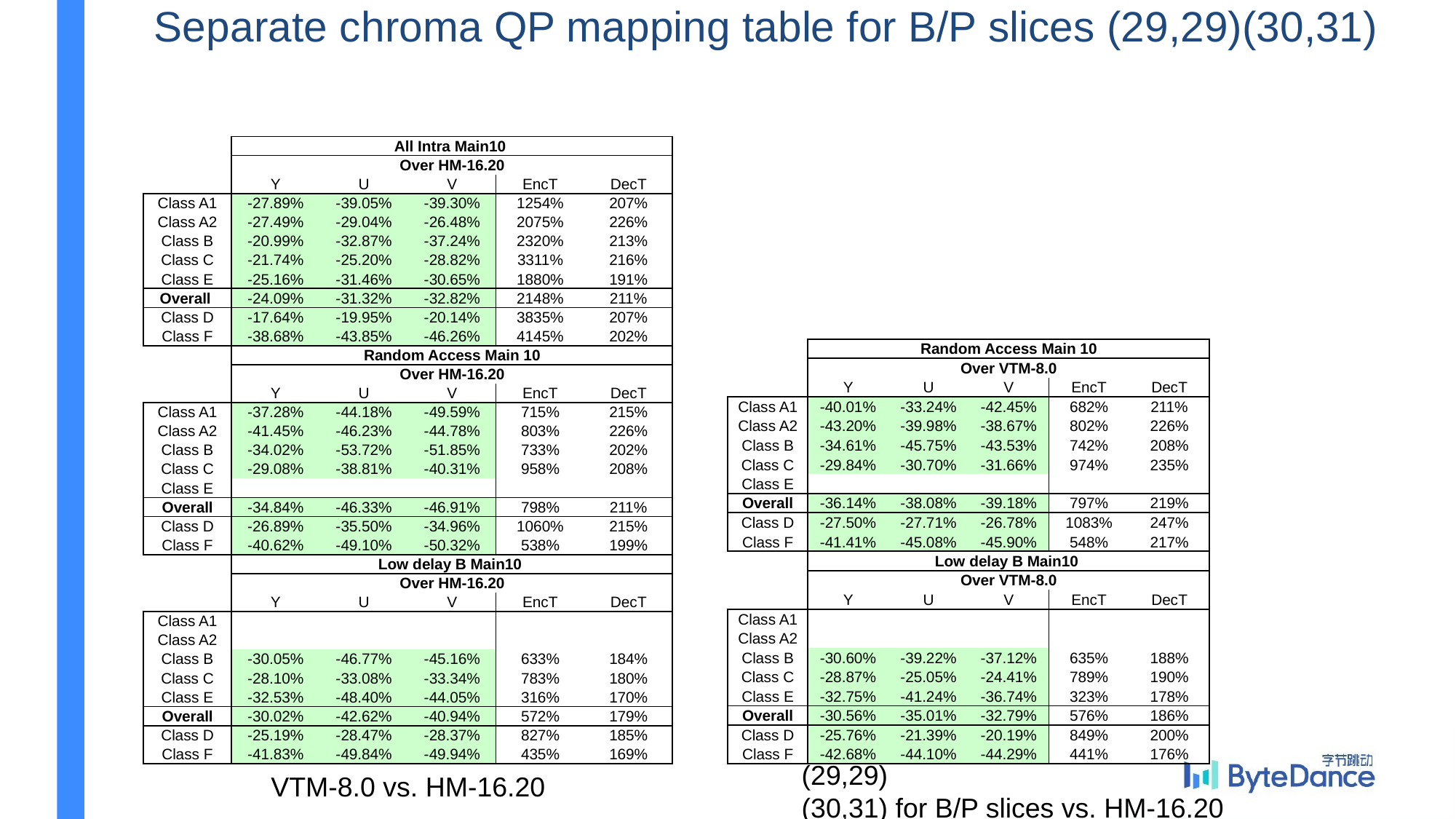

# Separate chroma QP mapping table for B/P slices (29,29)(30,31)
|  | All Intra Main10 |  |  |  |  |
| --- | --- | --- | --- | --- | --- |
|  | Over HM-16.20 |  |  |  |  |
|  | Y | U | V | EncT | DecT |
| Class A1 | -27.89% | -39.05% | -39.30% | 1254% | 207% |
| Class A2 | -27.49% | -29.04% | -26.48% | 2075% | 226% |
| Class B | -20.99% | -32.87% | -37.24% | 2320% | 213% |
| Class C | -21.74% | -25.20% | -28.82% | 3311% | 216% |
| Class E | -25.16% | -31.46% | -30.65% | 1880% | 191% |
| Overall | -24.09% | -31.32% | -32.82% | 2148% | 211% |
| Class D | -17.64% | -19.95% | -20.14% | 3835% | 207% |
| Class F | -38.68% | -43.85% | -46.26% | 4145% | 202% |
|  | Random Access Main 10 |  |  |  |  |
|  | Over HM-16.20 |  |  |  |  |
|  | Y | U | V | EncT | DecT |
| Class A1 | -37.28% | -44.18% | -49.59% | 715% | 215% |
| Class A2 | -41.45% | -46.23% | -44.78% | 803% | 226% |
| Class B | -34.02% | -53.72% | -51.85% | 733% | 202% |
| Class C | -29.08% | -38.81% | -40.31% | 958% | 208% |
| Class E |  |  |  |  |  |
| Overall | -34.84% | -46.33% | -46.91% | 798% | 211% |
| Class D | -26.89% | -35.50% | -34.96% | 1060% | 215% |
| Class F | -40.62% | -49.10% | -50.32% | 538% | 199% |
|  | Low delay B Main10 |  |  |  |  |
|  | Over HM-16.20 |  |  |  |  |
|  | Y | U | V | EncT | DecT |
| Class A1 |  |  |  |  |  |
| Class A2 |  |  |  |  |  |
| Class B | -30.05% | -46.77% | -45.16% | 633% | 184% |
| Class C | -28.10% | -33.08% | -33.34% | 783% | 180% |
| Class E | -32.53% | -48.40% | -44.05% | 316% | 170% |
| Overall | -30.02% | -42.62% | -40.94% | 572% | 179% |
| Class D | -25.19% | -28.47% | -28.37% | 827% | 185% |
| Class F | -41.83% | -49.84% | -49.94% | 435% | 169% |
|  | Random Access Main 10 |  |  |  |  |
| --- | --- | --- | --- | --- | --- |
|  | Over VTM-8.0 |  |  |  |  |
|  | Y | U | V | EncT | DecT |
| Class A1 | -40.01% | -33.24% | -42.45% | 682% | 211% |
| Class A2 | -43.20% | -39.98% | -38.67% | 802% | 226% |
| Class B | -34.61% | -45.75% | -43.53% | 742% | 208% |
| Class C | -29.84% | -30.70% | -31.66% | 974% | 235% |
| Class E |  |  |  |  |  |
| Overall | -36.14% | -38.08% | -39.18% | 797% | 219% |
| Class D | -27.50% | -27.71% | -26.78% | 1083% | 247% |
| Class F | -41.41% | -45.08% | -45.90% | 548% | 217% |
|  | Low delay B Main10 |  |  |  |  |
|  | Over VTM-8.0 |  |  |  |  |
|  | Y | U | V | EncT | DecT |
| Class A1 |  |  |  |  |  |
| Class A2 |  |  |  |  |  |
| Class B | -30.60% | -39.22% | -37.12% | 635% | 188% |
| Class C | -28.87% | -25.05% | -24.41% | 789% | 190% |
| Class E | -32.75% | -41.24% | -36.74% | 323% | 178% |
| Overall | -30.56% | -35.01% | -32.79% | 576% | 186% |
| Class D | -25.76% | -21.39% | -20.19% | 849% | 200% |
| Class F | -42.68% | -44.10% | -44.29% | 441% | 176% |
(29,29)
(30,31) for B/P slices vs. HM-16.20
VTM-8.0 vs. HM-16.20